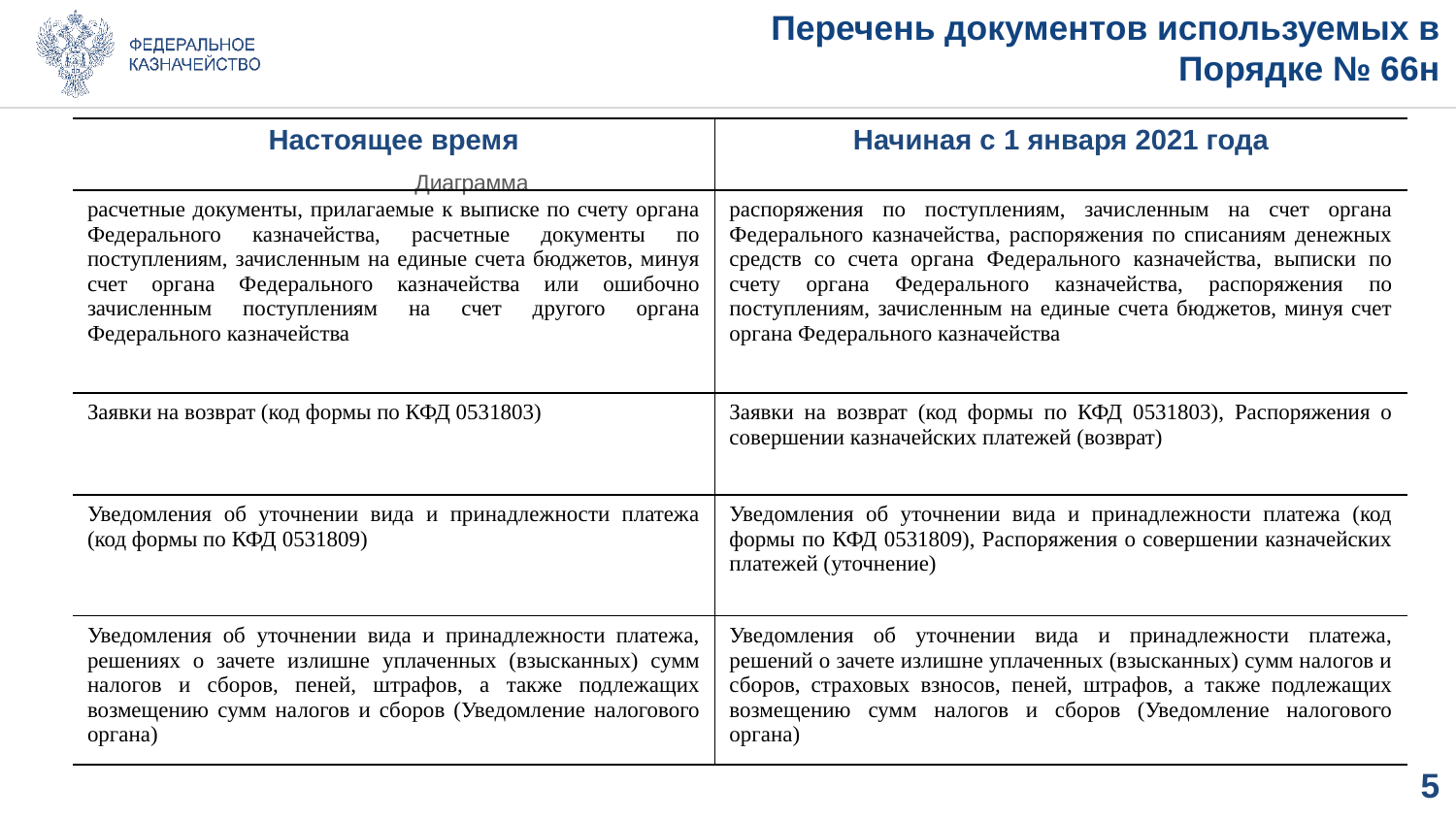

# Перечень документов используемых в Порядке № 66н
| Настоящее время | Начиная с 1 января 2021 года |
| --- | --- |
| расчетные документы, прилагаемые к выписке по счету органа Федерального казначейства, расчетные документы по поступлениям, зачисленным на единые счета бюджетов, минуя счет органа Федерального казначейства или ошибочно зачисленным поступлениям на счет другого органа Федерального казначейства | распоряжения по поступлениям, зачисленным на счет органа Федерального казначейства, распоряжения по списаниям денежных средств со счета органа Федерального казначейства, выписки по счету органа Федерального казначейства, распоряжения по поступлениям, зачисленным на единые счета бюджетов, минуя счет органа Федерального казначейства |
| Заявки на возврат (код формы по КФД 0531803) | Заявки на возврат (код формы по КФД 0531803), Распоряжения о совершении казначейских платежей (возврат) |
| Уведомления об уточнении вида и принадлежности платежа (код формы по КФД 0531809) | Уведомления об уточнении вида и принадлежности платежа (код формы по КФД 0531809), Распоряжения о совершении казначейских платежей (уточнение) |
| Уведомления об уточнении вида и принадлежности платежа, решениях о зачете излишне уплаченных (взысканных) сумм налогов и сборов, пеней, штрафов, а также подлежащих возмещению сумм налогов и сборов (Уведомление налогового органа) | Уведомления об уточнении вида и принадлежности платежа, решений о зачете излишне уплаченных (взысканных) сумм налогов и сборов, страховых взносов, пеней, штрафов, а также подлежащих возмещению сумм налогов и сборов (Уведомление налогового органа) |

### Chart: Диаграмма

| Category |
|---|
5